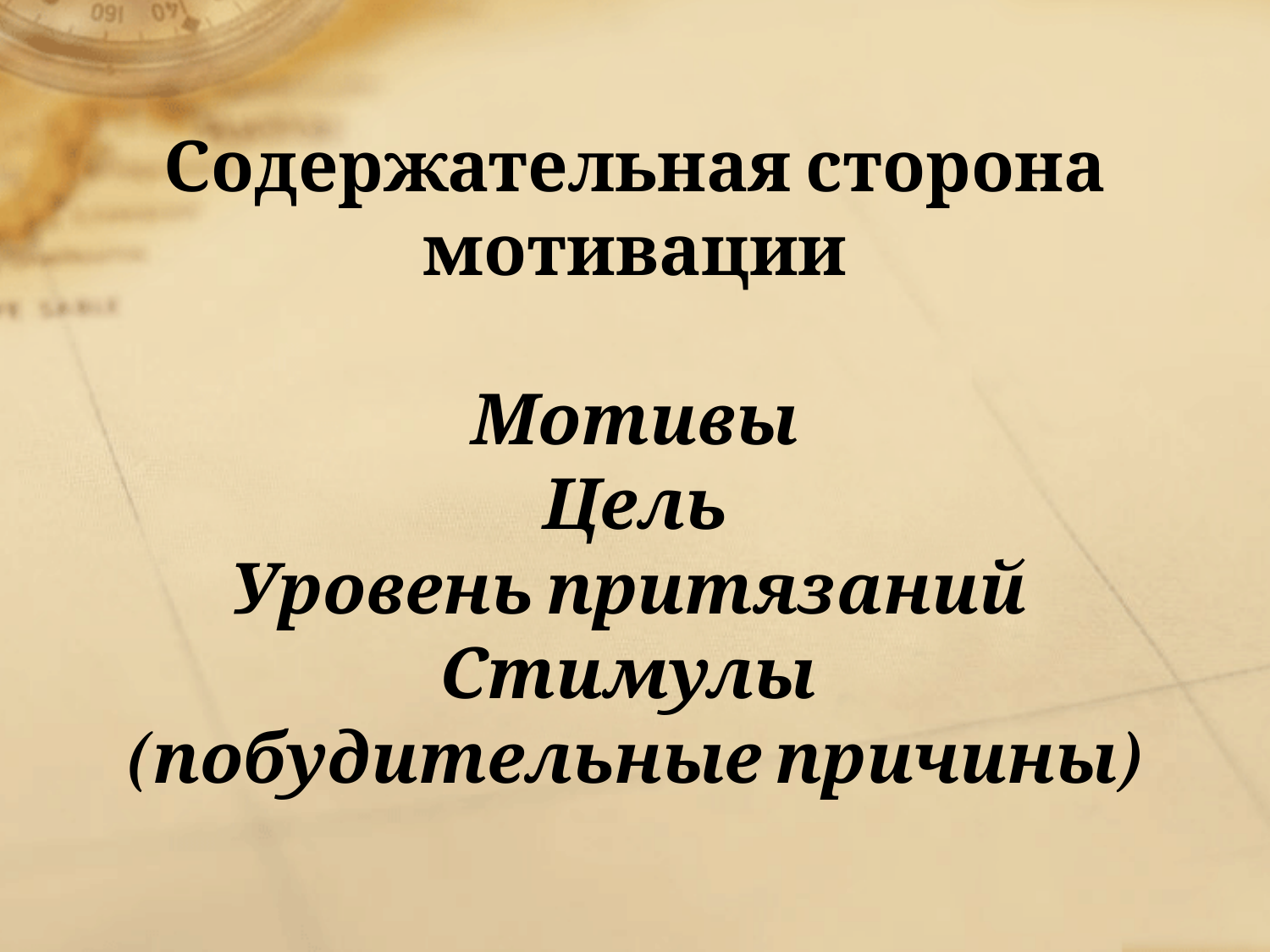

Содержательная сторона мотивации

Мотивы
Цель
Уровень притязаний
Стимулы
(побудительные причины)

#